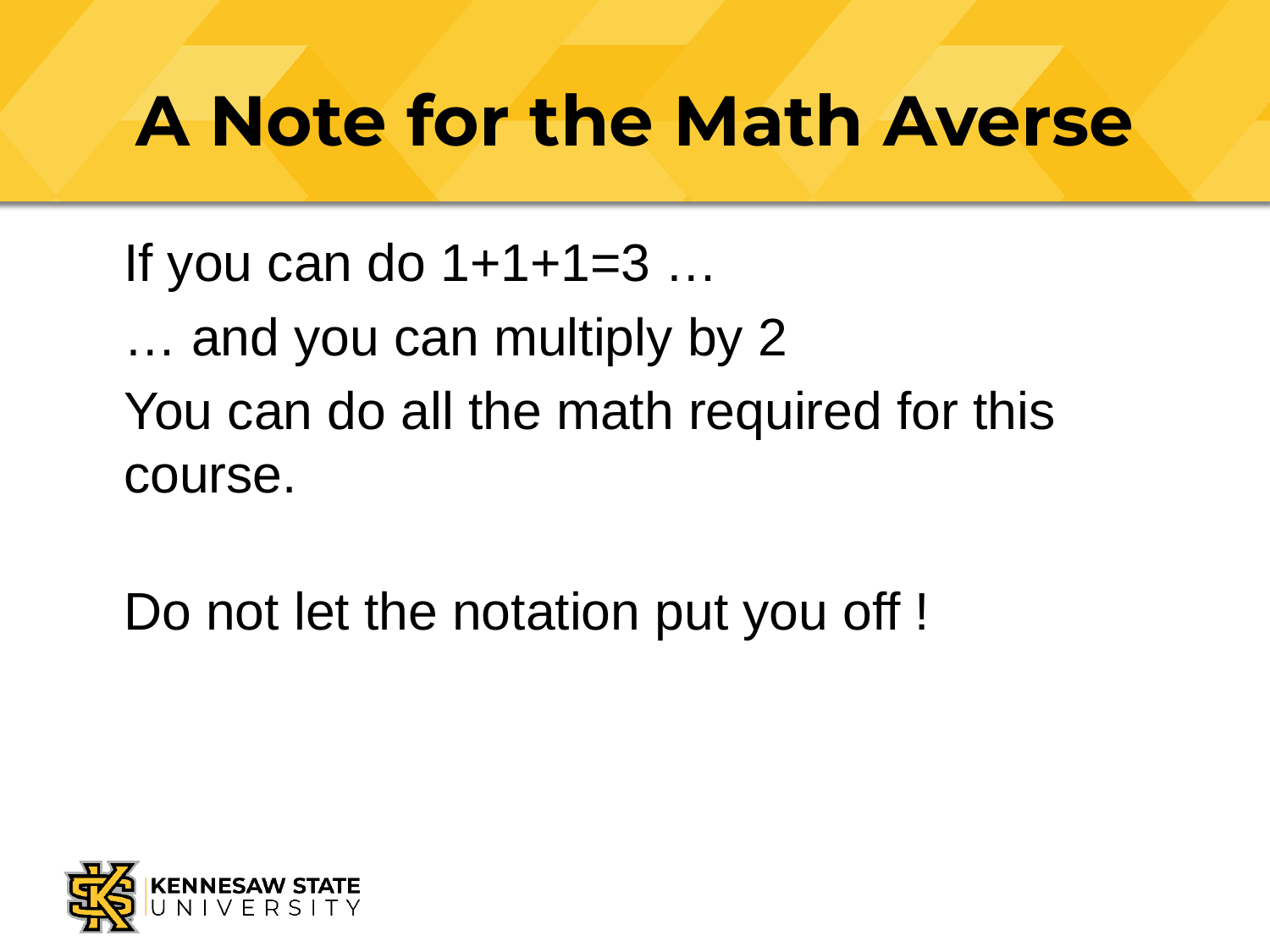

# A Note for the Math Averse
	If you can do 1+1+1=3 …
	… and you can multiply by 2
	You can do all the math required for this course.
	Do not let the notation put you off !